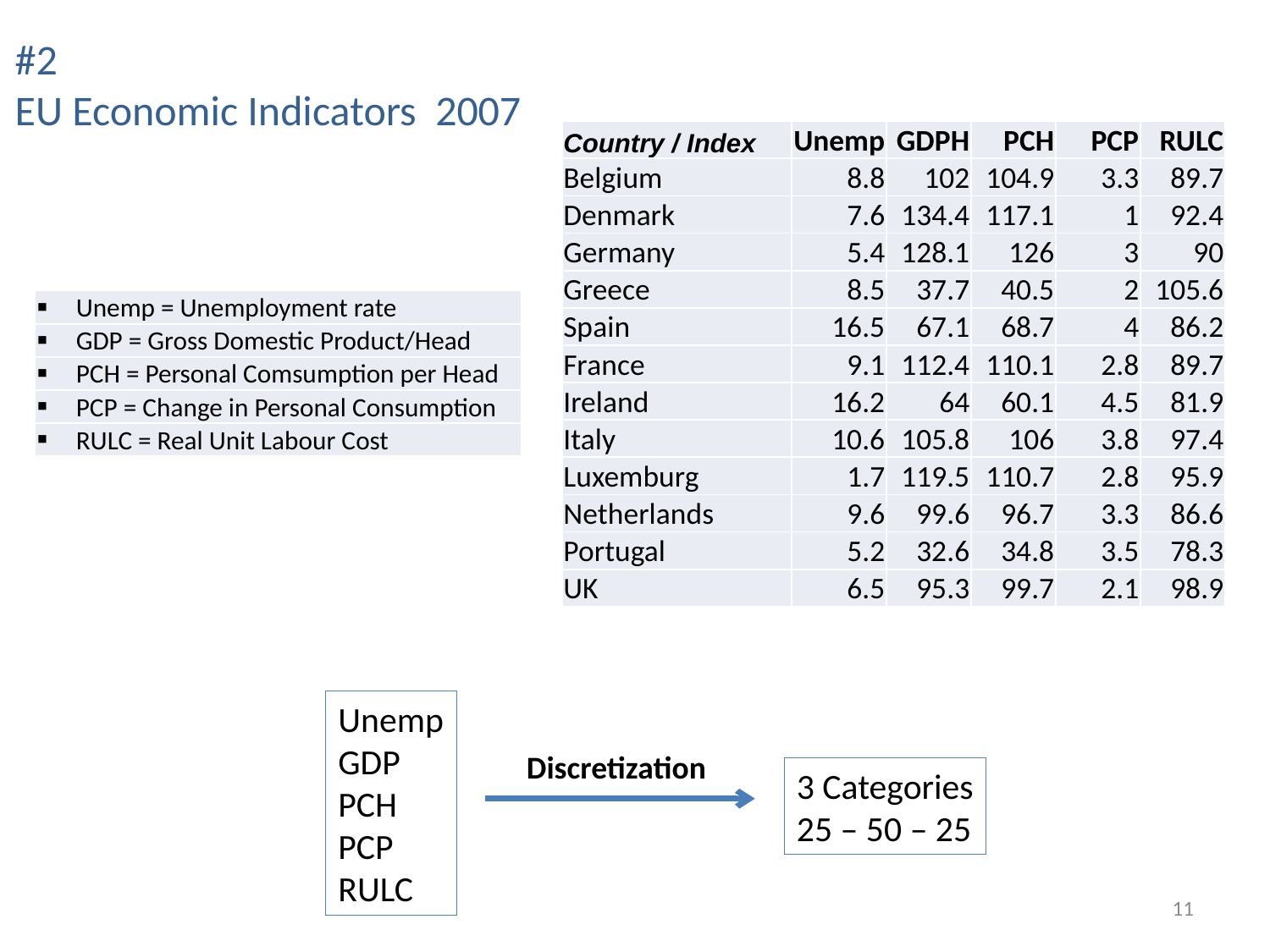

#2
EU Economic Indicators  2007
| Country / Index | Unemp | GDPH | PCH | PCP | RULC |
| --- | --- | --- | --- | --- | --- |
| Belgium | 8.8 | 102 | 104.9 | 3.3 | 89.7 |
| Denmark | 7.6 | 134.4 | 117.1 | 1 | 92.4 |
| Germany | 5.4 | 128.1 | 126 | 3 | 90 |
| Greece | 8.5 | 37.7 | 40.5 | 2 | 105.6 |
| Spain | 16.5 | 67.1 | 68.7 | 4 | 86.2 |
| France | 9.1 | 112.4 | 110.1 | 2.8 | 89.7 |
| Ireland | 16.2 | 64 | 60.1 | 4.5 | 81.9 |
| Italy | 10.6 | 105.8 | 106 | 3.8 | 97.4 |
| Luxemburg | 1.7 | 119.5 | 110.7 | 2.8 | 95.9 |
| Netherlands | 9.6 | 99.6 | 96.7 | 3.3 | 86.6 |
| Portugal | 5.2 | 32.6 | 34.8 | 3.5 | 78.3 |
| UK | 6.5 | 95.3 | 99.7 | 2.1 | 98.9 |
| Unemp = Unemployment rate |
| --- |
| GDP = Gross Domestic Product/Head |
| PCH = Personal Comsumption per Head |
| PCP = Change in Personal Consumption |
| RULC = Real Unit Labour Cost |
Unemp
GDP
PCH
PCP
RULC
Discretization
3 Categories
25 – 50 – 25
11